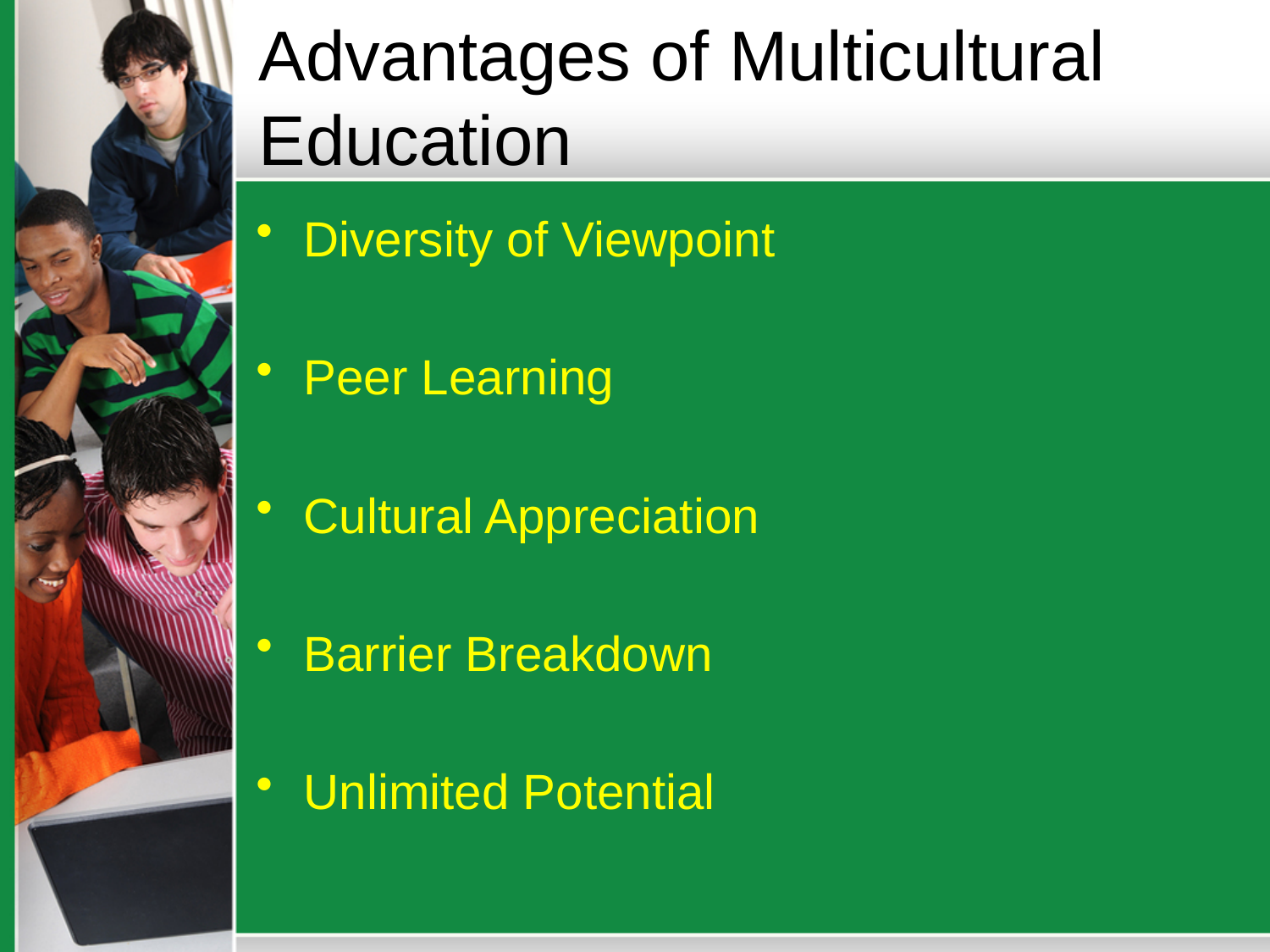

# Advantages of Multicultural Education
Diversity of Viewpoint

Peer Learning

Cultural Appreciation

Barrier Breakdown

Unlimited Potential